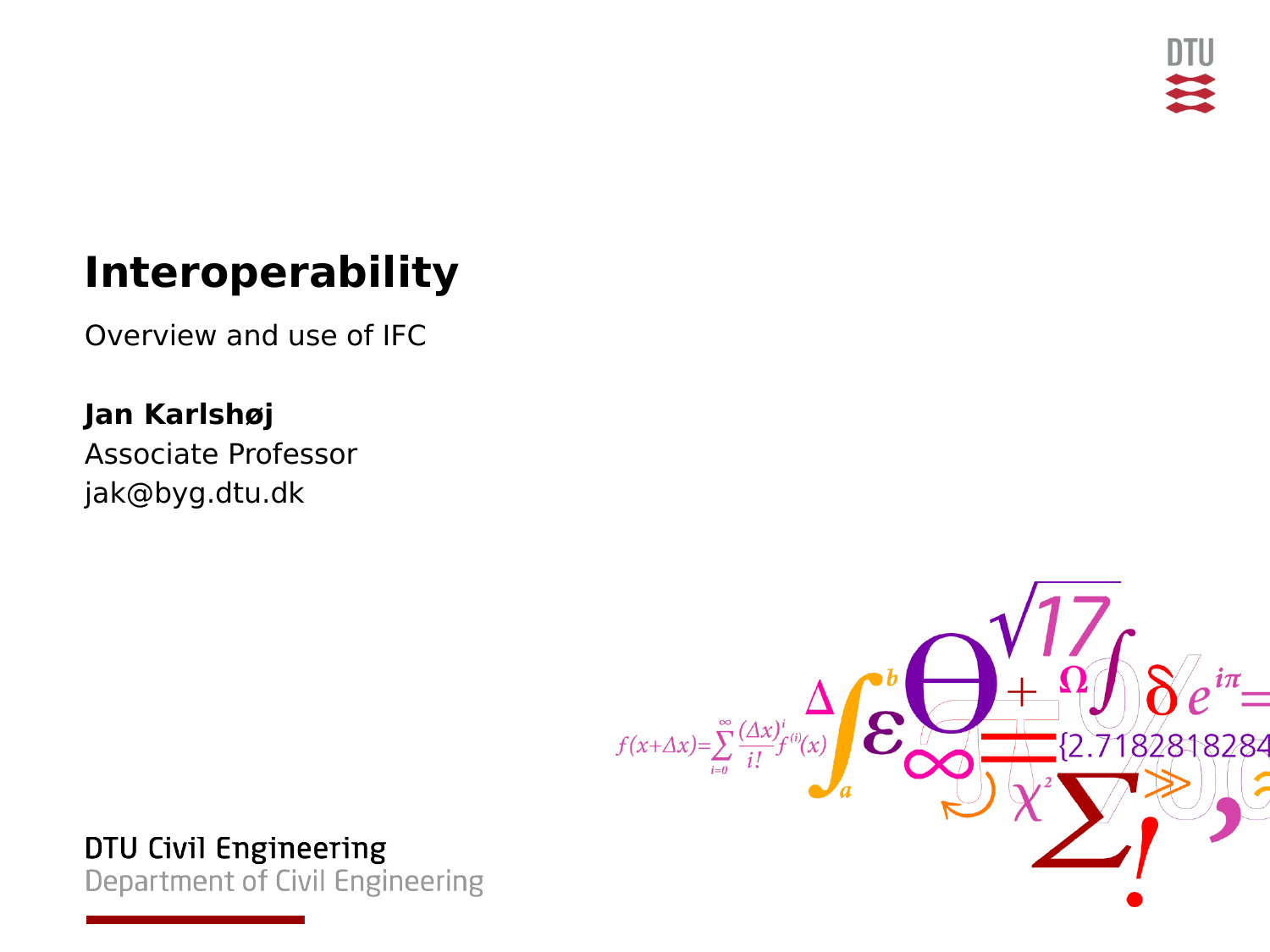

# Interoperability
Overview and use of IFC

Jan Karlshøj
Associate Professor
jak@byg.dtu.dk